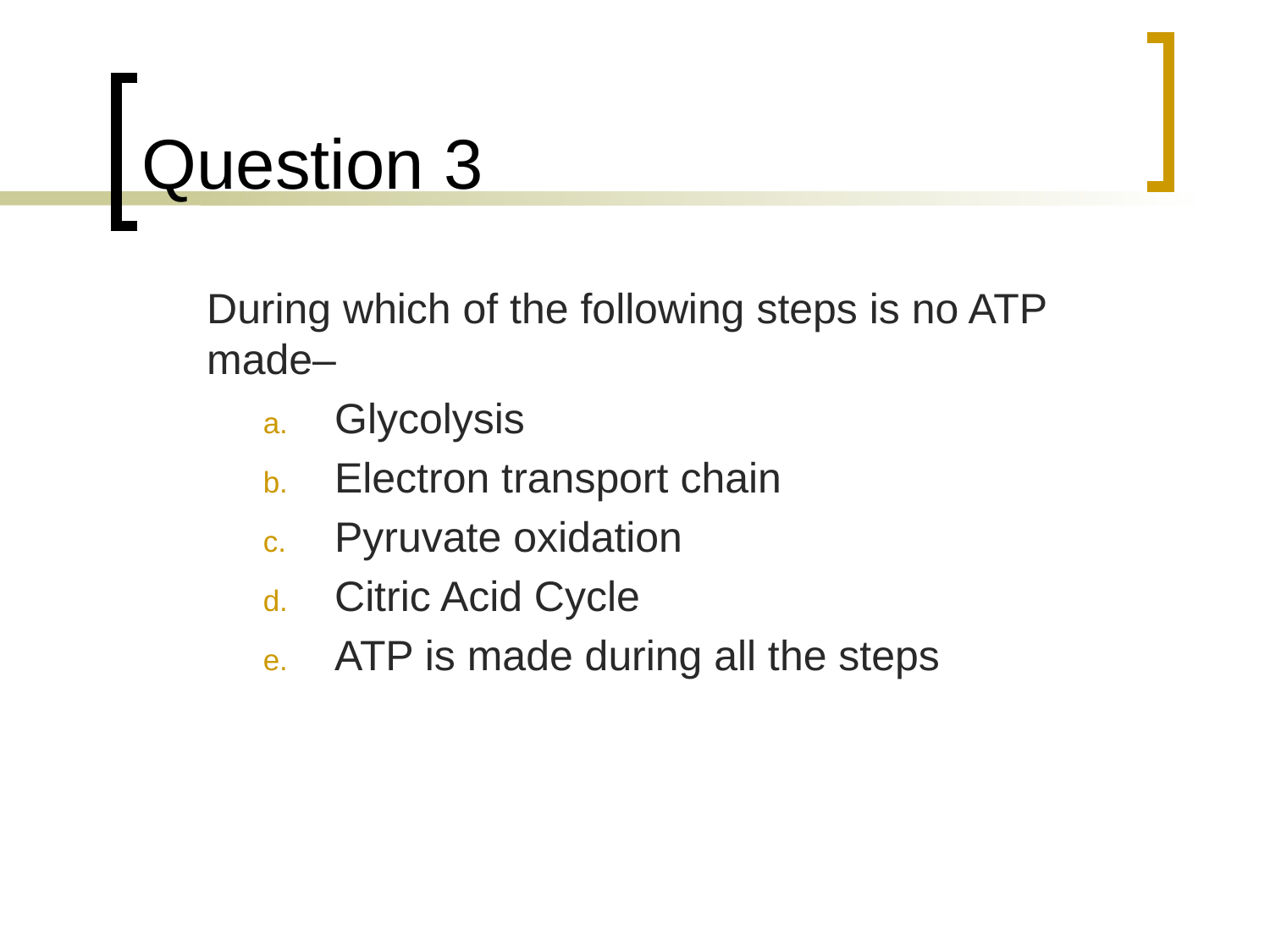

# Question 3
	During which of the following steps is no ATP made–
Glycolysis
Electron transport chain
Pyruvate oxidation
Citric Acid Cycle
ATP is made during all the steps